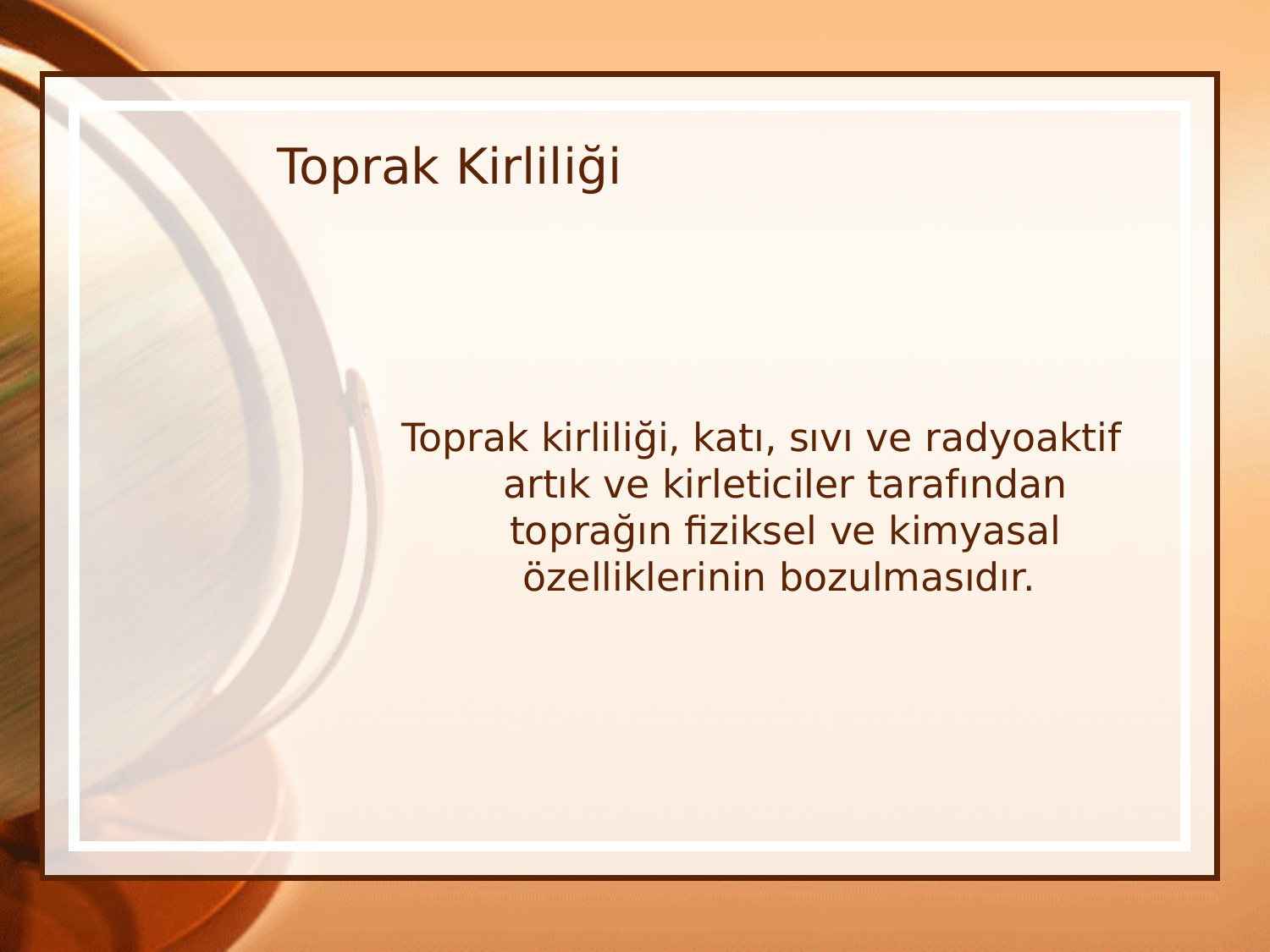

# Toprak Kirliliği

Toprak kirliliği, katı, sıvı ve radyoaktif artık ve kirleticiler tarafından toprağın fiziksel ve kimyasal özelliklerinin bozulmasıdır.